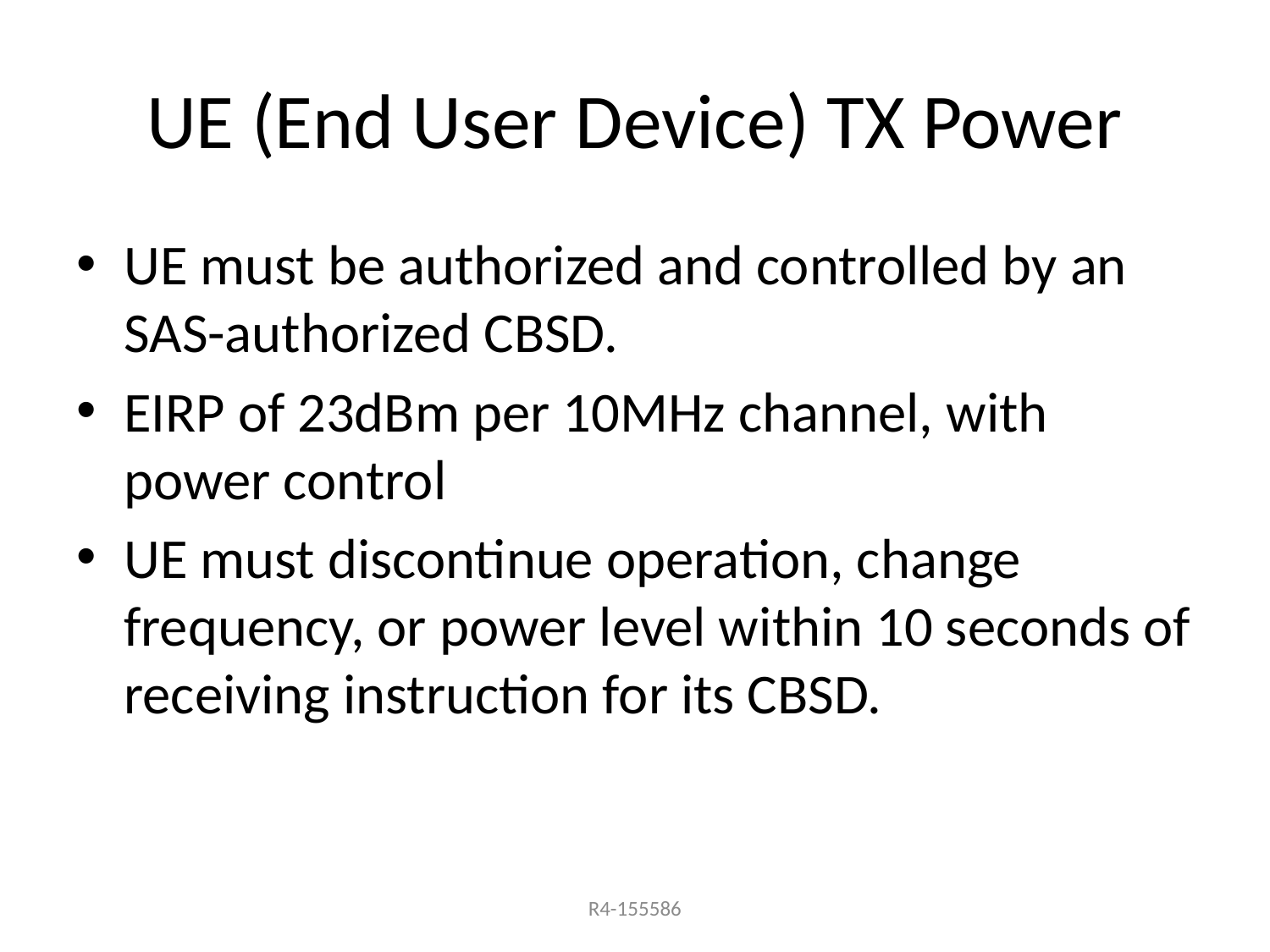

# UE (End User Device) TX Power
UE must be authorized and controlled by an SAS-authorized CBSD.
EIRP of 23dBm per 10MHz channel, with power control
UE must discontinue operation, change frequency, or power level within 10 seconds of receiving instruction for its CBSD.
R4-155586